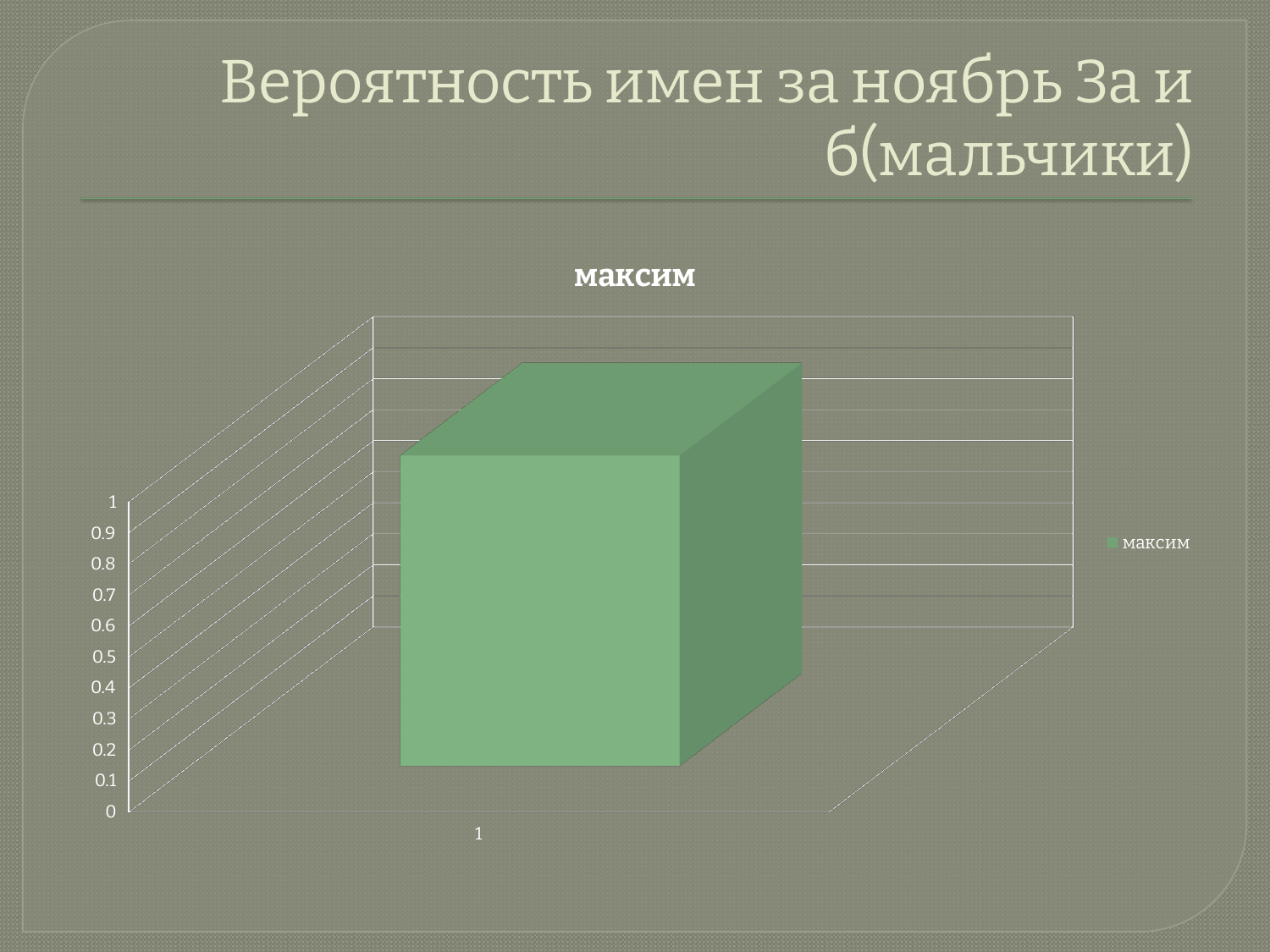

# Вероятность имен за ноябрь 3а и б(мальчики)

[unsupported chart]